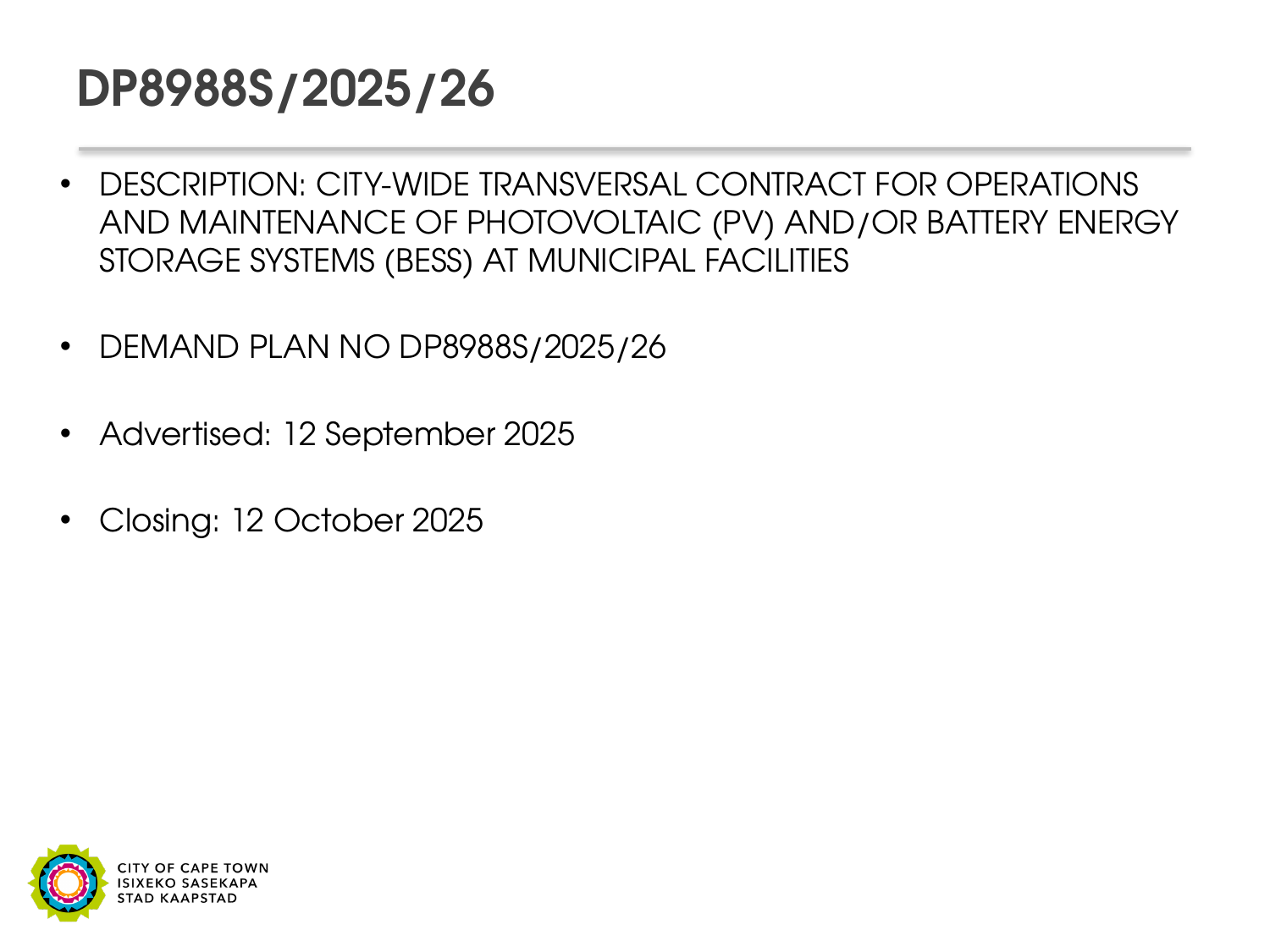

# DP8988S/2025/26
DESCRIPTION: CITY-WIDE TRANSVERSAL CONTRACT FOR OPERATIONS AND MAINTENANCE OF PHOTOVOLTAIC (PV) AND/OR BATTERY ENERGY STORAGE SYSTEMS (BESS) AT MUNICIPAL FACILITIES

DEMAND PLAN NO DP8988S/2025/26

Advertised: 12 September 2025

Closing: 12 October 2025